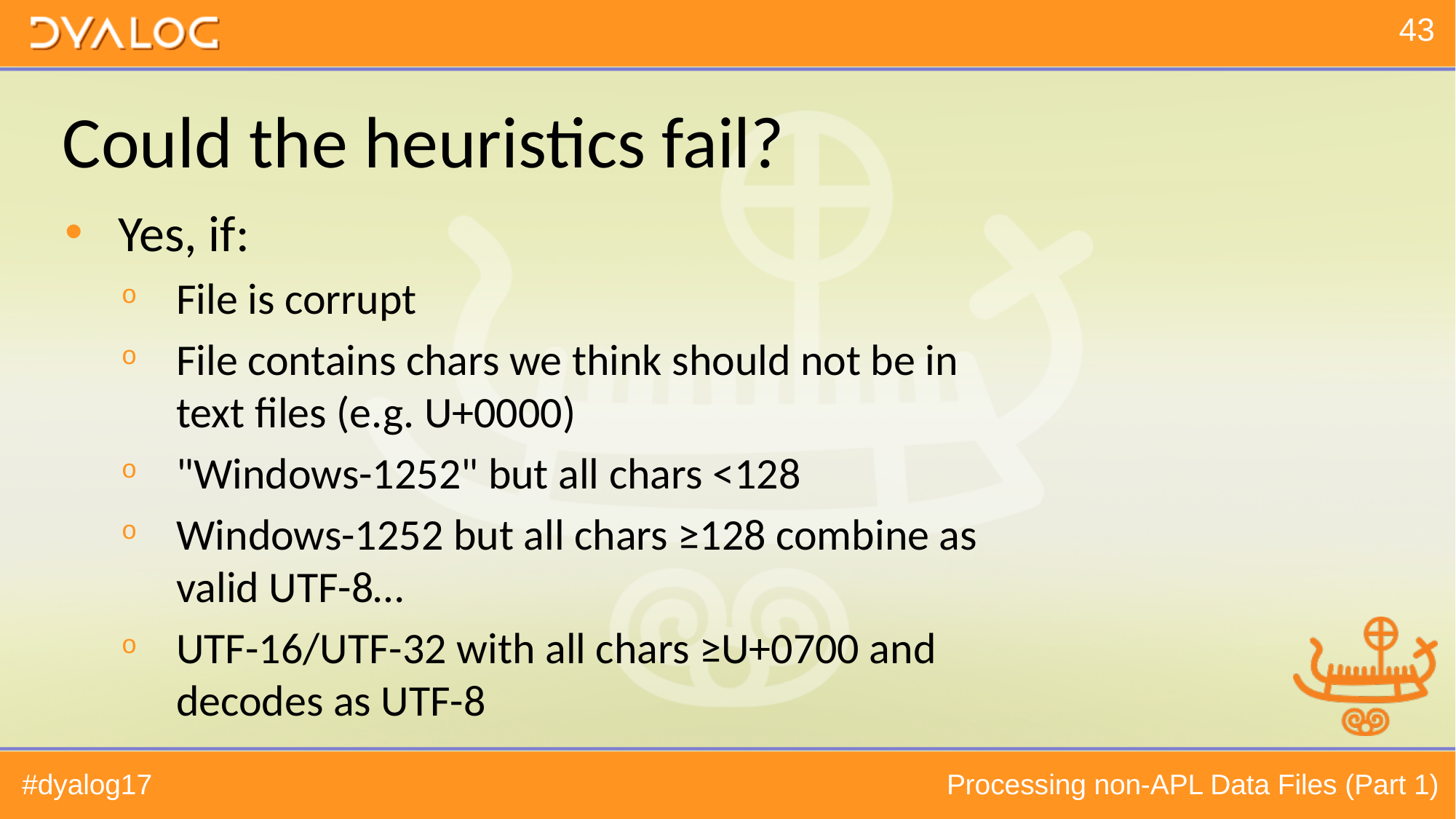

# Could the heuristics fail?

Yes, if:
File is corrupt
File contains chars we think should not be in text files (e.g. U+0000)
"Windows-1252" but all chars <128
Windows-1252 but all chars ≥128 combine as valid UTF-8…
UTF-16/UTF-32 with all chars ≥U+0700 and decodes as UTF-8